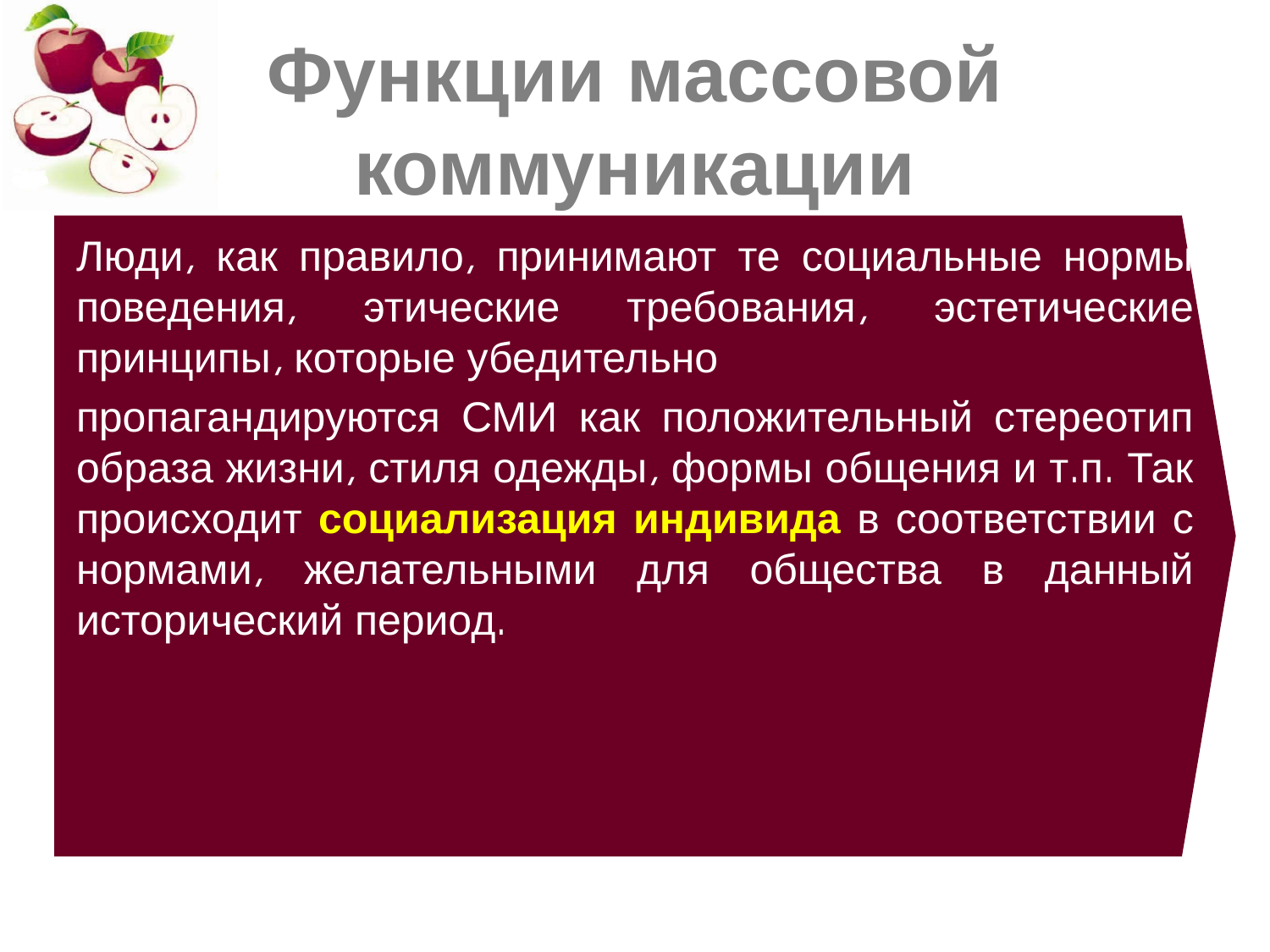

# Функции массовой коммуникации
Люди, как правило, принимают те социальные нормы поведения, этические требования, эстетические принципы, которые убедительно
пропагандируются СМИ как положительный стереотип образа жизни, стиля одежды, формы общения и т.п. Так происходит социализация индивида в соответствии с нормами, желательными для общества в данный исторический период.